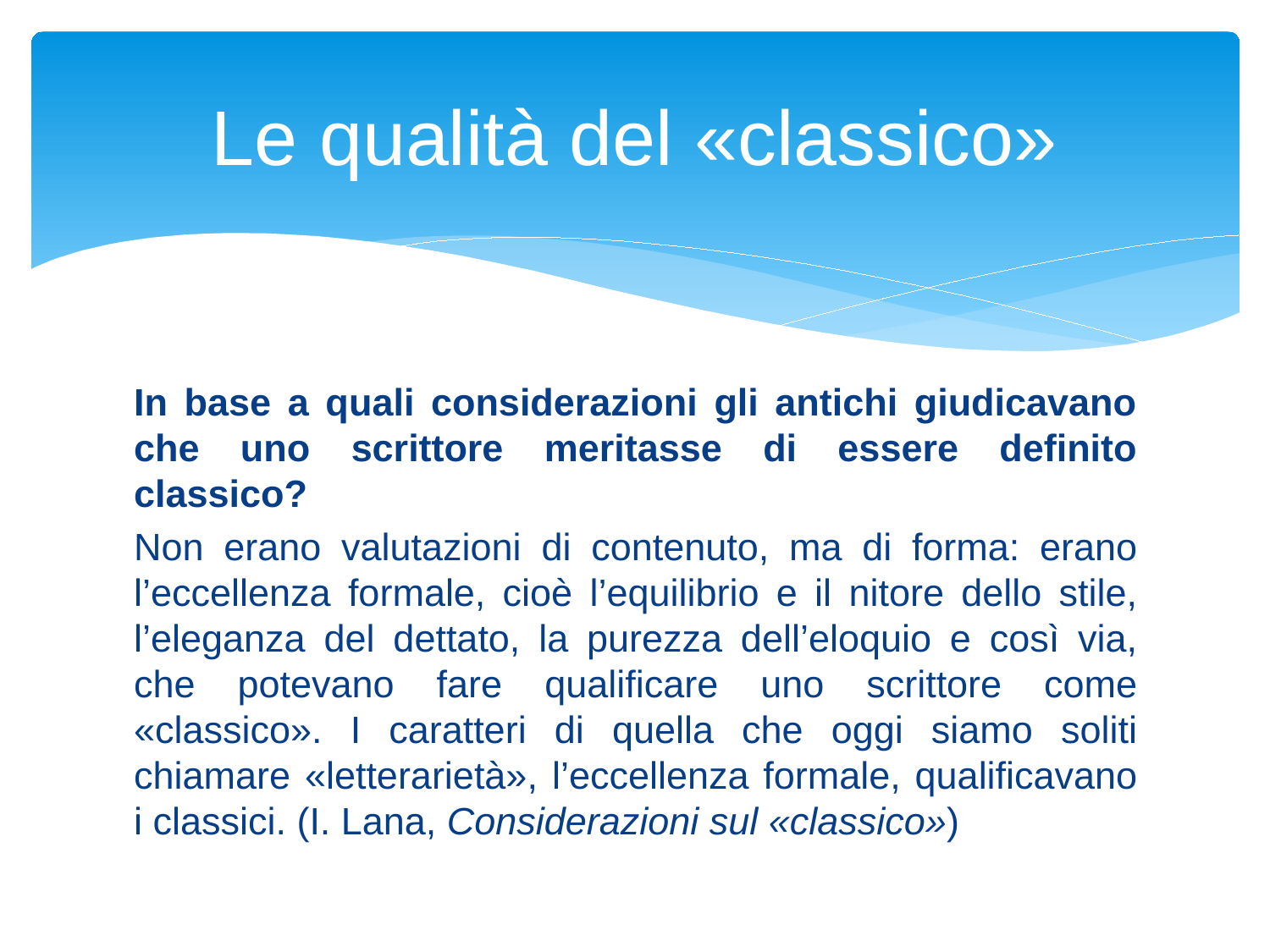

# Le qualità del «classico»
In base a quali considerazioni gli antichi giudicavano che uno scrittore meritasse di essere definito classico?
Non erano valutazioni di contenuto, ma di forma: erano l’eccellenza formale, cioè l’equilibrio e il nitore dello stile, l’eleganza del dettato, la purezza dell’eloquio e così via, che potevano fare qualificare uno scrittore come «classico». I caratteri di quella che oggi siamo soliti chiamare «letterarietà», l’eccellenza formale, qualificavano i classici. (I. Lana, Considerazioni sul «classico»)